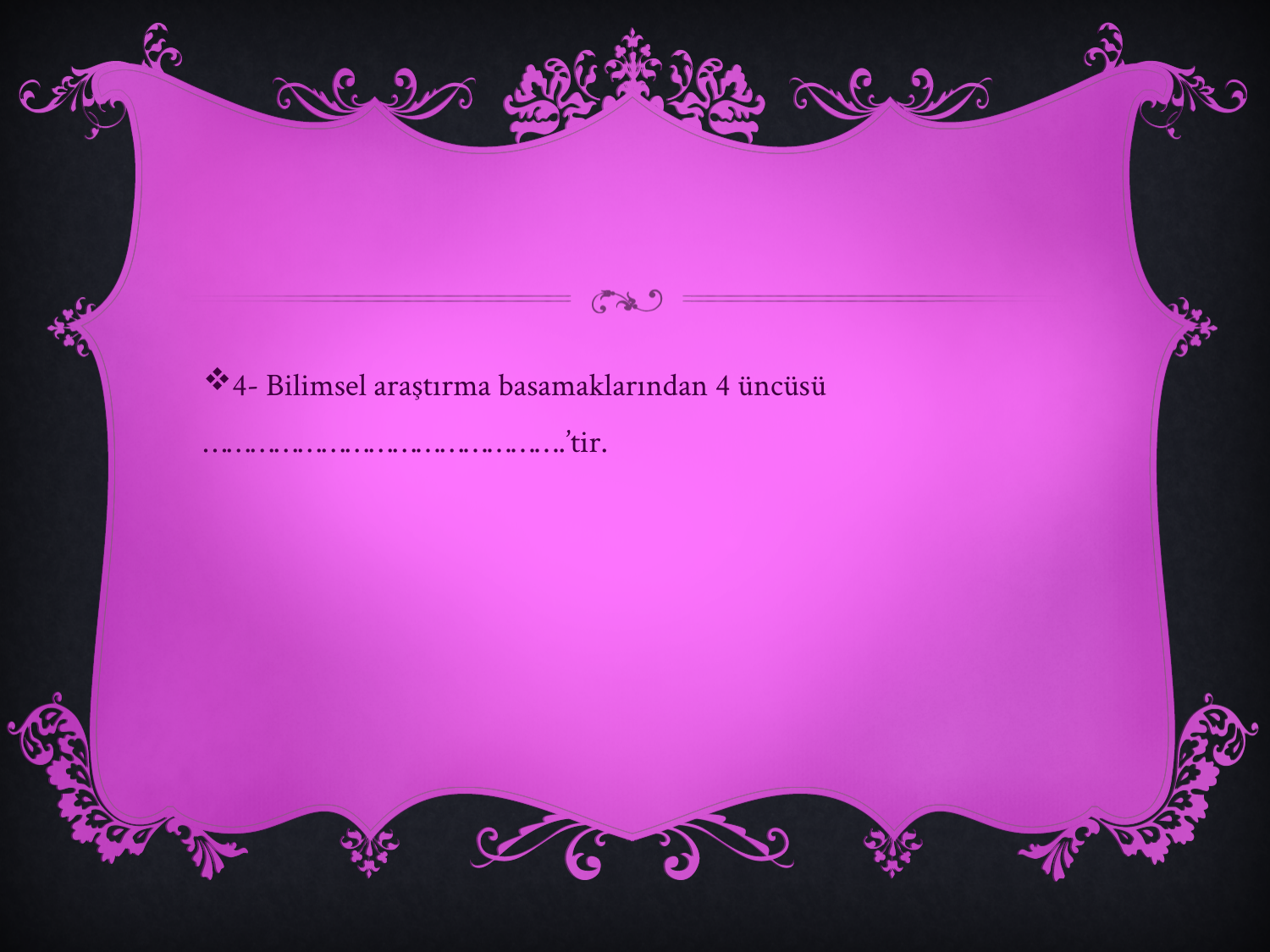

#
4- Bilimsel araştırma basamaklarından 4 üncüsü ……………………………………….’tir.